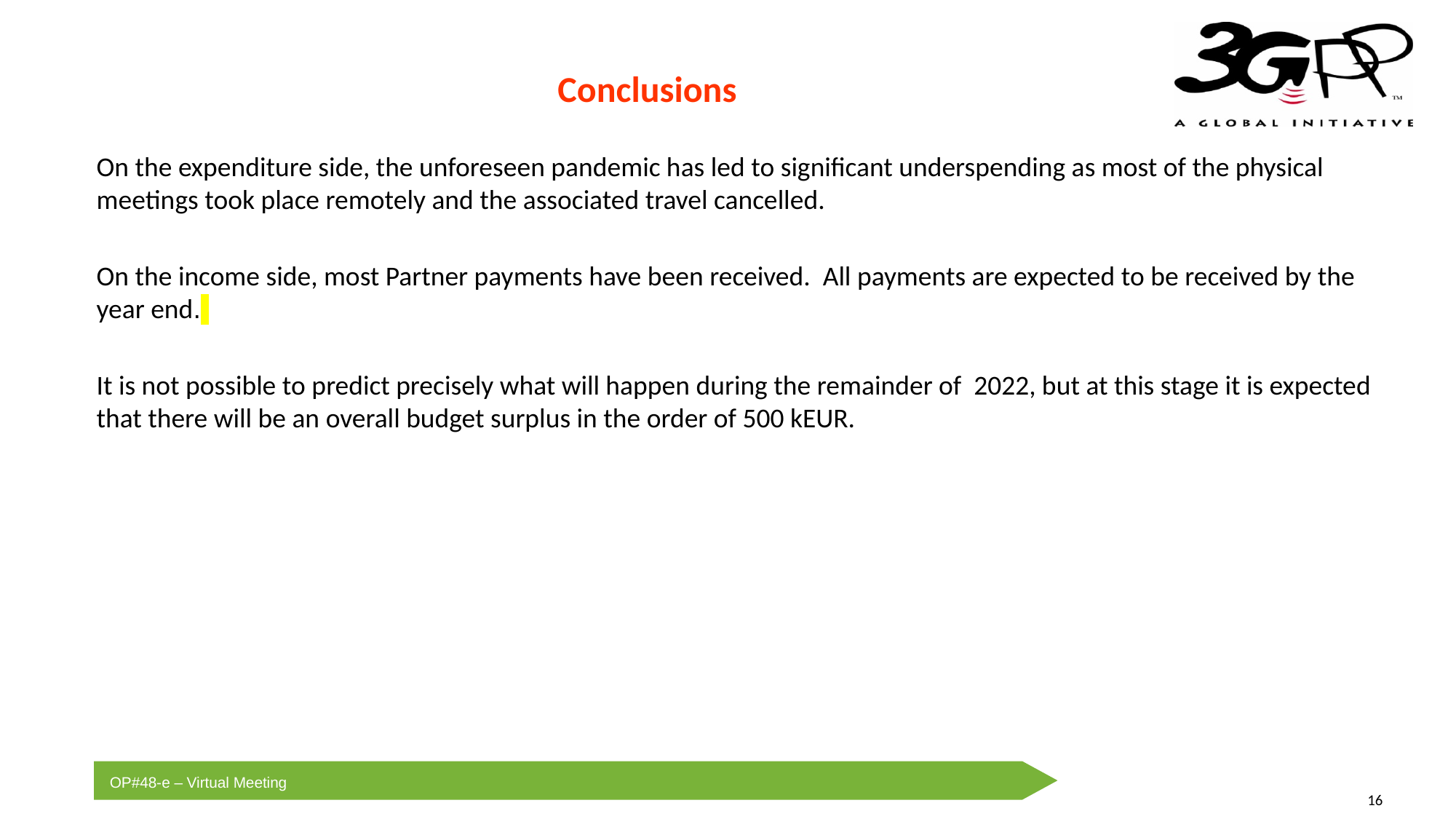

Conclusions
On the expenditure side, the unforeseen pandemic has led to significant underspending as most of the physical meetings took place remotely and the associated travel cancelled.

On the income side, most Partner payments have been received.  All payments are expected to be received by the year end.

It is not possible to predict precisely what will happen during the remainder of  2022, but at this stage it is expected that there will be an overall budget surplus in the order of 500 kEUR.